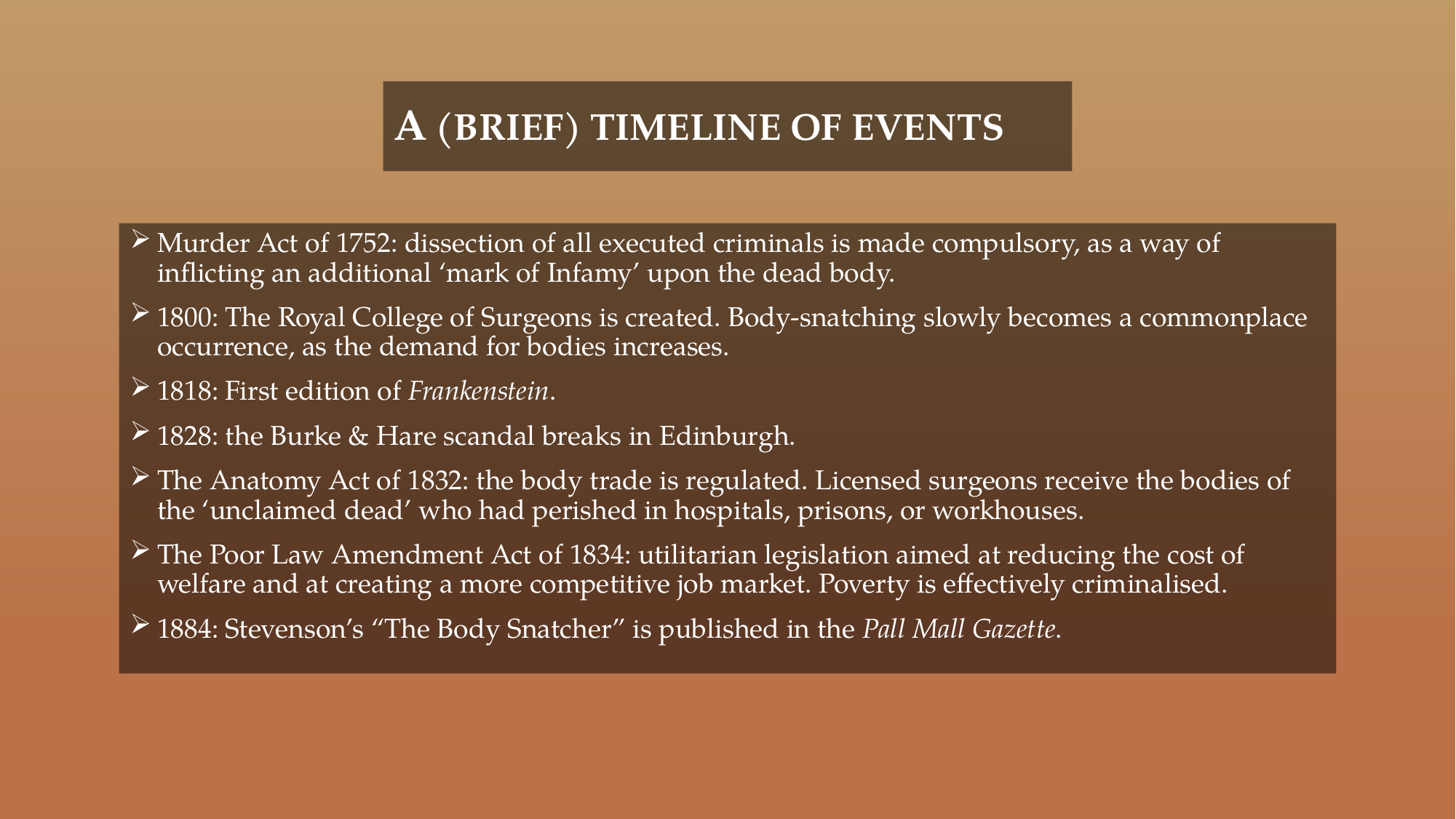

# A (BRIEF) TIMELINE OF EVENTS
Murder Act of 1752: dissection of all executed criminals is made compulsory, as a way of inflicting an additional ‘mark of Infamy’ upon the dead body.
1800: The Royal College of Surgeons is created. Body-snatching slowly becomes a commonplace occurrence, as the demand for bodies increases.
1818: First edition of Frankenstein.
1828: the Burke & Hare scandal breaks in Edinburgh.
The Anatomy Act of 1832: the body trade is regulated. Licensed surgeons receive the bodies of the ‘unclaimed dead’ who had perished in hospitals, prisons, or workhouses.
The Poor Law Amendment Act of 1834: utilitarian legislation aimed at reducing the cost of welfare and at creating a more competitive job market. Poverty is effectively criminalised.
1884: Stevenson’s “The Body Snatcher” is published in the Pall Mall Gazette.